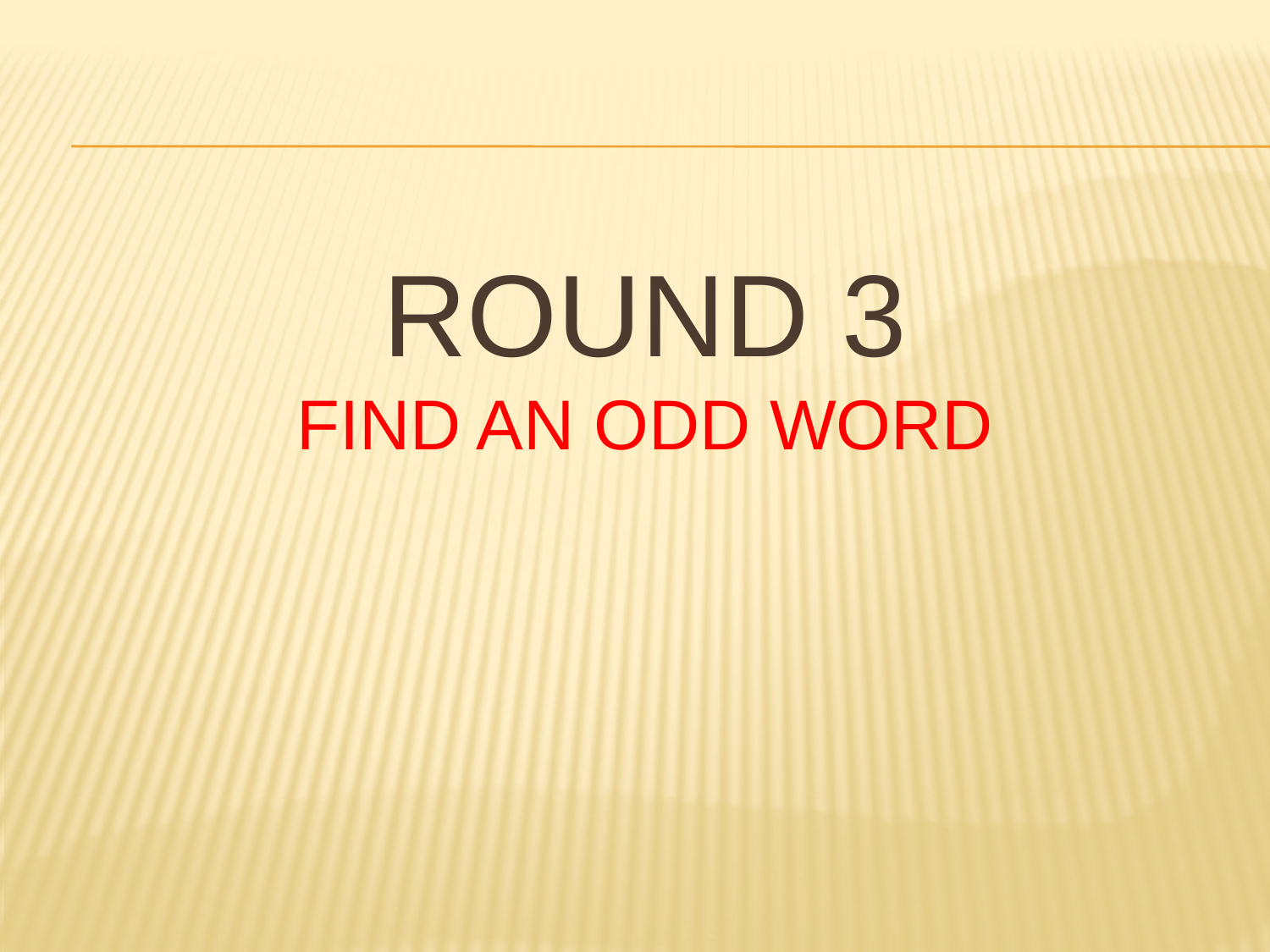

# Round 3 find an odd word